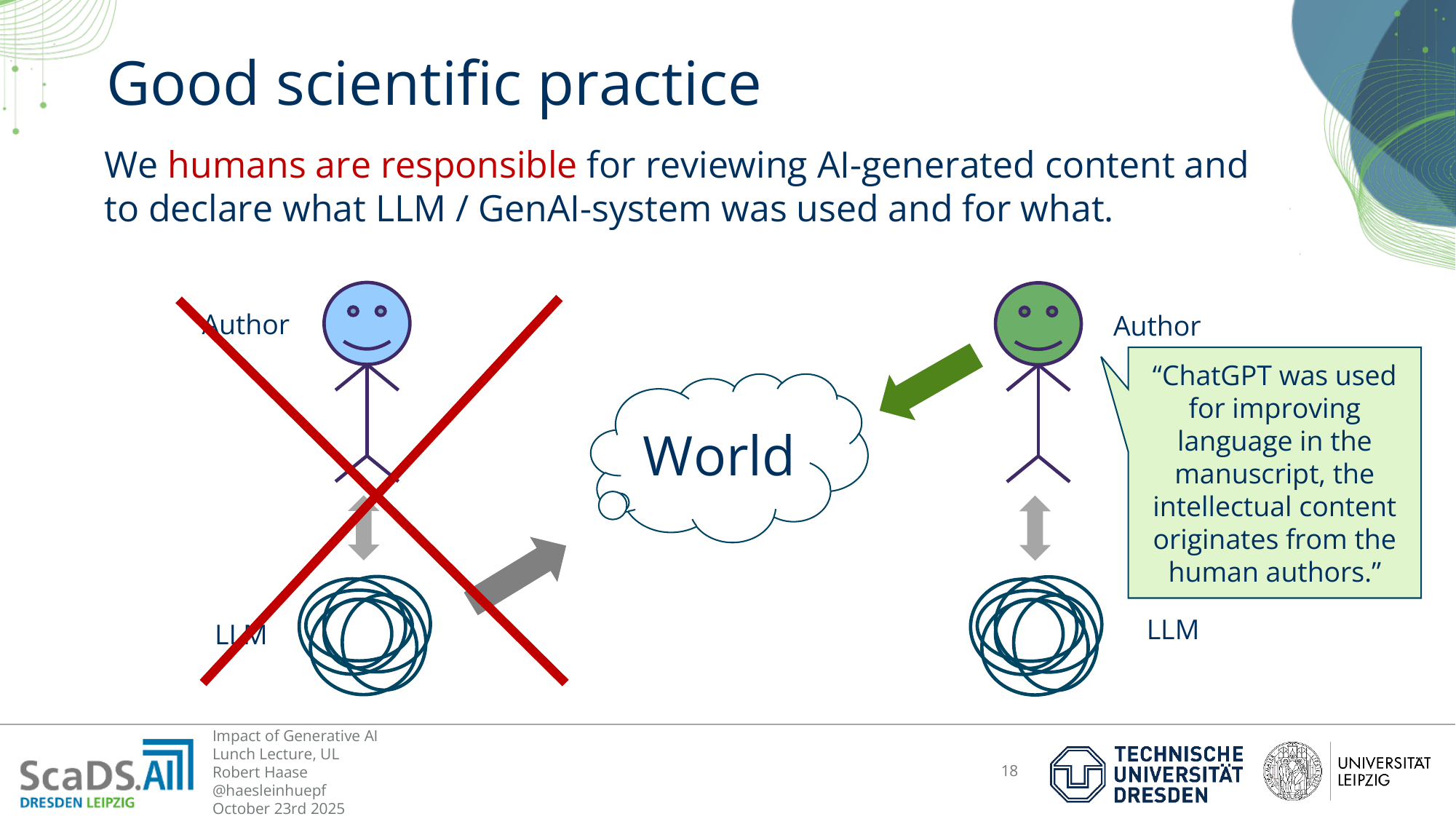

# Good scientific practice
We humans are responsible for reviewing AI-generated content and to declare what LLM / GenAI-system was used and for what.

Author
Author
“ChatGPT was used for improving language in the manuscript, the intellectual content originates from the human authors.”

World

LLM

LLM